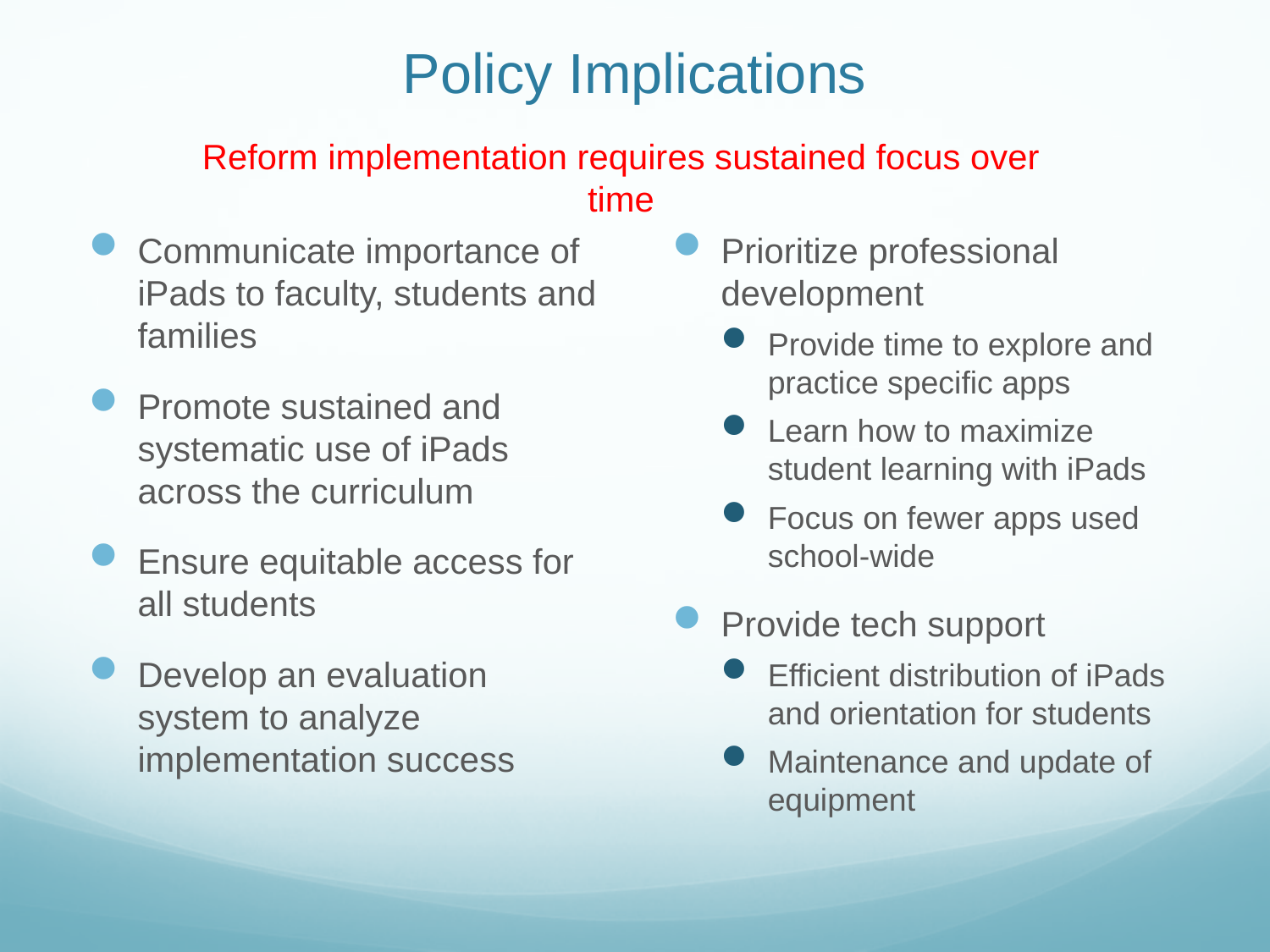

# Policy Implications
Reform implementation requires sustained focus over time
Communicate importance of iPads to faculty, students and families
Promote sustained and systematic use of iPads across the curriculum
Ensure equitable access for all students
Develop an evaluation system to analyze implementation success

Prioritize professional development
Provide time to explore and practice specific apps
Learn how to maximize student learning with iPads
Focus on fewer apps used school-wide
Provide tech support
Efficient distribution of iPads and orientation for students
Maintenance and update of equipment